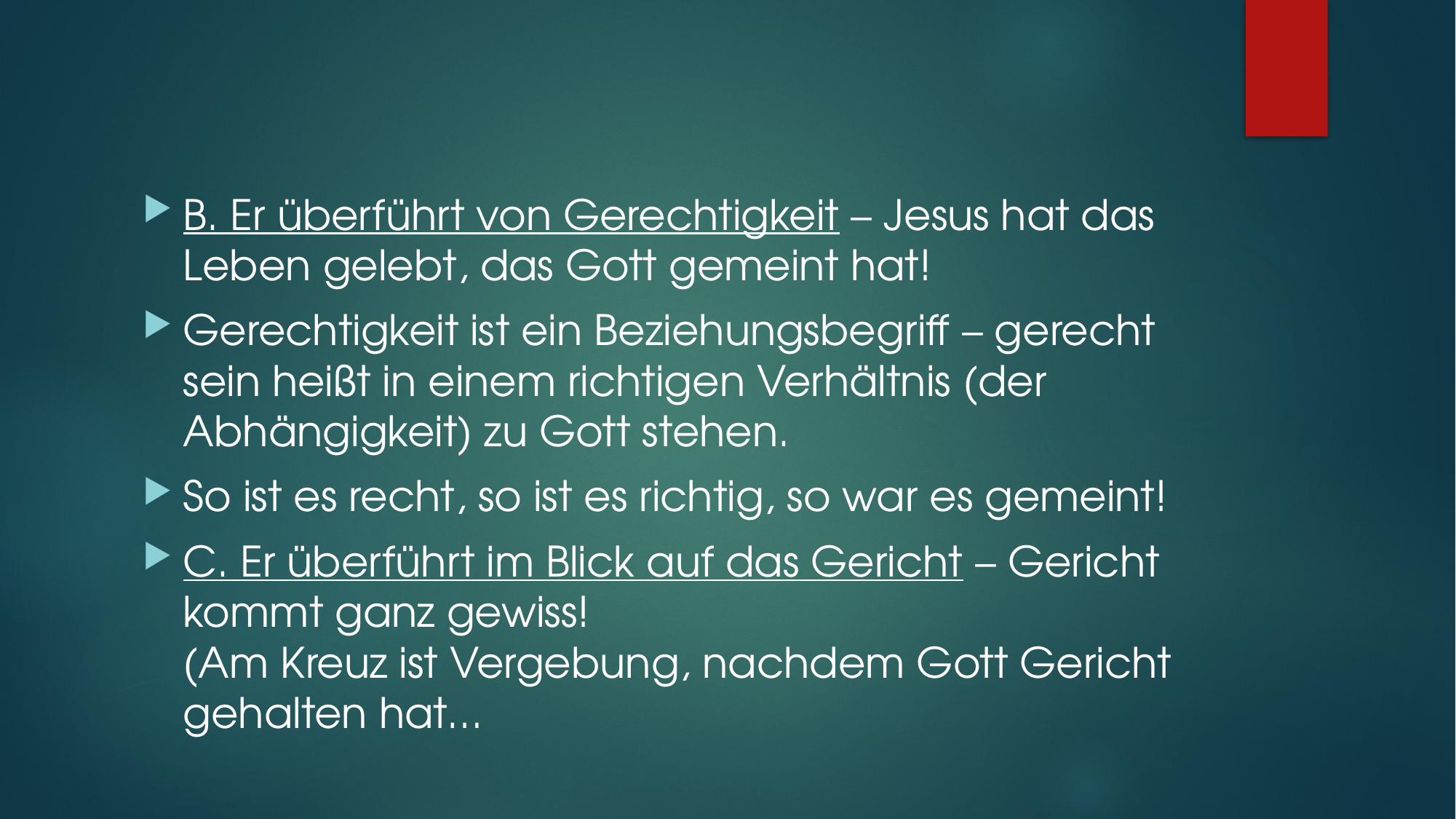

#
B. Er überführt von Gerechtigkeit – Jesus hat das Leben gelebt, das Gott gemeint hat!
Gerechtigkeit ist ein Beziehungsbegriff – gerecht sein heißt in einem richtigen Verhältnis (der Abhängigkeit) zu Gott stehen.
So ist es recht, so ist es richtig, so war es gemeint!
C. Er überführt im Blick auf das Gericht – Gericht kommt ganz gewiss!
(Am Kreuz ist Vergebung, nachdem Gott Gericht gehalten hat…